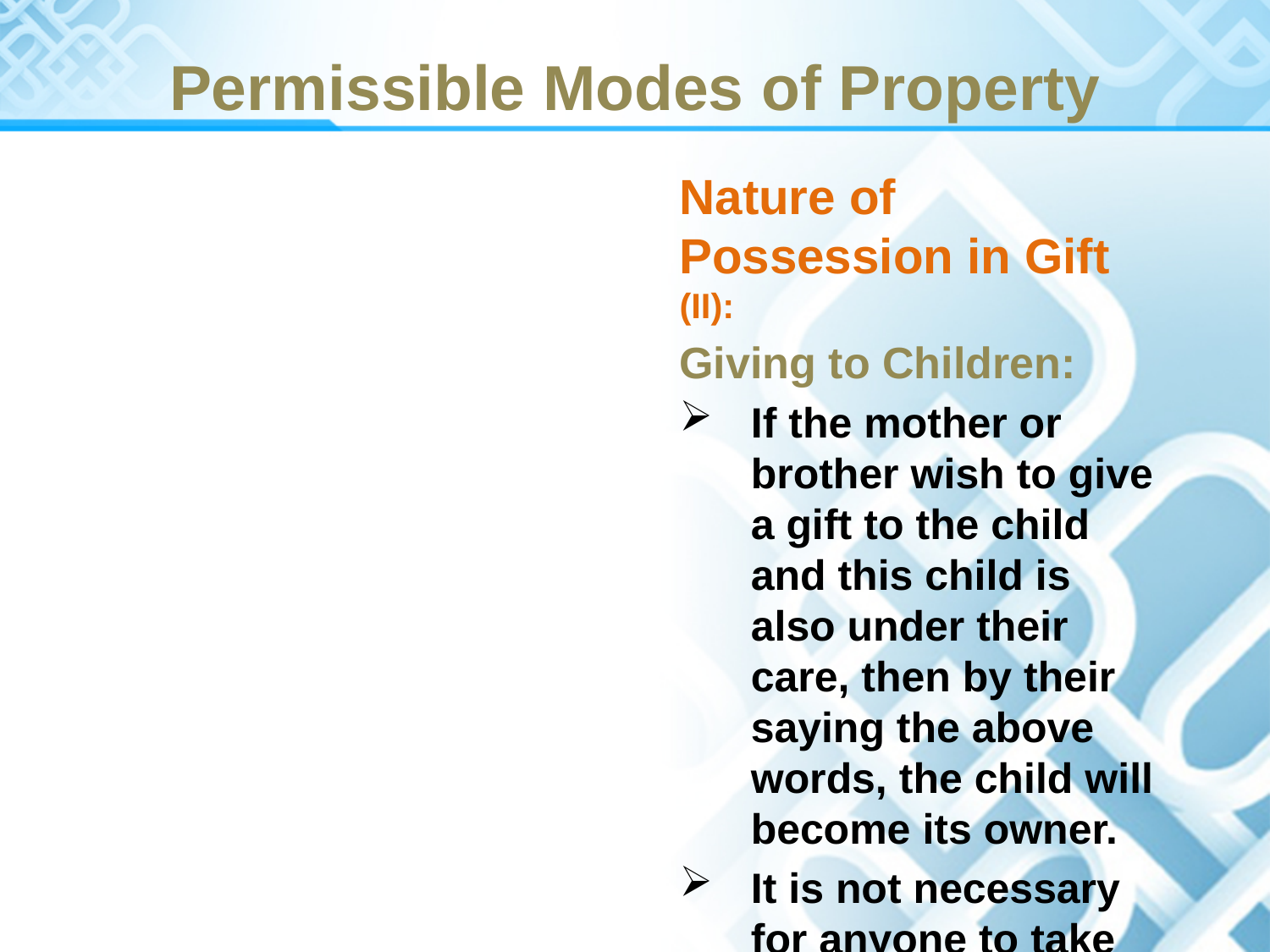

Permissible Modes of Property
Nature of Possession in Gift (II):
Giving to Children:
If the mother or brother wish to give a gift to the child and this child is also under their care, then by their saying the above words, the child will become its owner.
It is not necessary for anyone to take possession of the item.